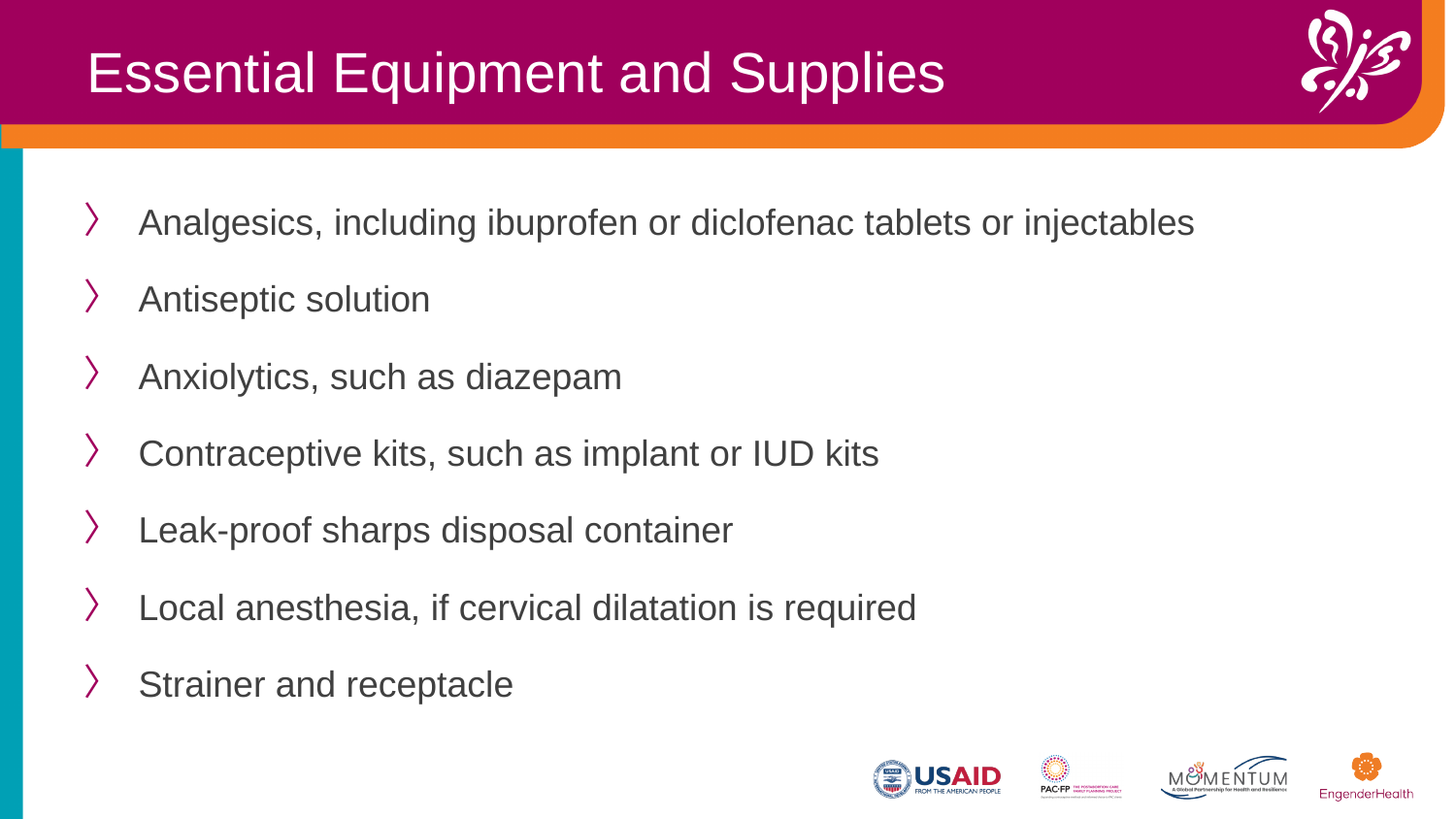

Essential Equipment and Supplies
Analgesics, including ibuprofen or diclofenac tablets or injectables
Antiseptic solution
Anxiolytics, such as diazepam
Contraceptive kits, such as implant or IUD kits
Leak-proof sharps disposal container
Local anesthesia, if cervical dilatation is required
Strainer and receptacle